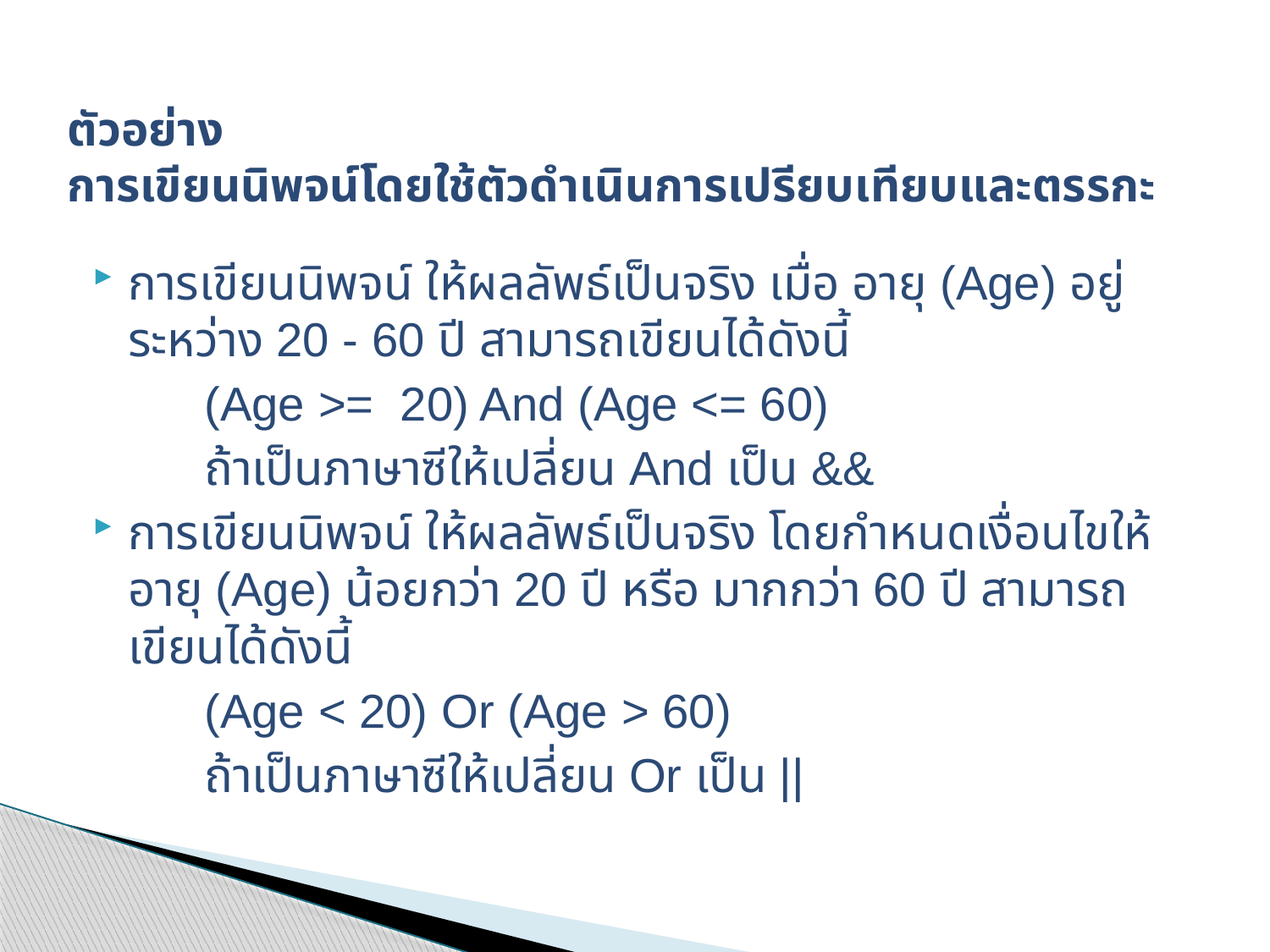

# ตัวอย่าง การเขียนนิพจน์โดยใช้ตัวดำเนินการเปรียบเทียบและตรรกะ
การเขียนนิพจน์ ให้ผลลัพธ์เป็นจริง เมื่อ อายุ (Age) อยู่ระหว่าง 20 - 60 ปี สามารถเขียนได้ดังนี้
	(Age >=  20) And (Age <= 60)
	ถ้าเป็นภาษาซีให้เปลี่ยน And เป็น &&
การเขียนนิพจน์ ให้ผลลัพธ์เป็นจริง โดยกำหนดเงื่อนไขให้อายุ (Age) น้อยกว่า 20 ปี หรือ มากกว่า 60 ปี สามารถเขียนได้ดังนี้
	(Age < 20) Or (Age > 60)
	ถ้าเป็นภาษาซีให้เปลี่ยน Or เป็น ||